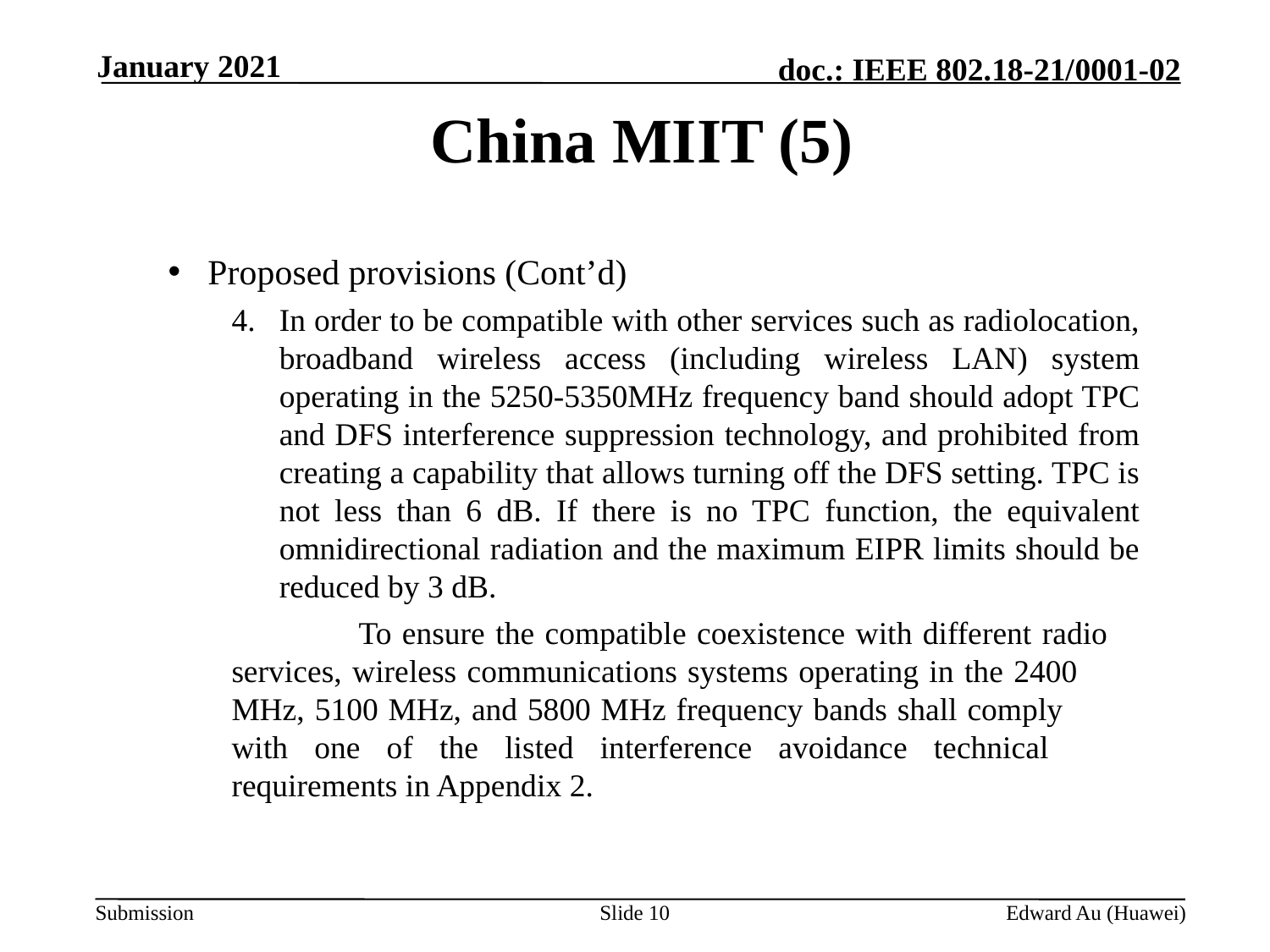

January 2021
# China MIIT (5)
Proposed provisions (Cont’d)
In order to be compatible with other services such as radiolocation, broadband wireless access (including wireless LAN) system operating in the 5250-5350MHz frequency band should adopt TPC and DFS interference suppression technology, and prohibited from creating a capability that allows turning off the DFS setting. TPC is not less than 6 dB. If there is no TPC function, the equivalent omnidirectional radiation and the maximum EIPR limits should be reduced by 3 dB.
	To ensure the compatible coexistence with different radio 	services, wireless communications systems operating in the 2400 	MHz, 5100 MHz, and 5800 MHz frequency bands shall comply 	with one of the listed interference avoidance technical 	requirements in Appendix 2.

Slide 10
Edward Au (Huawei)